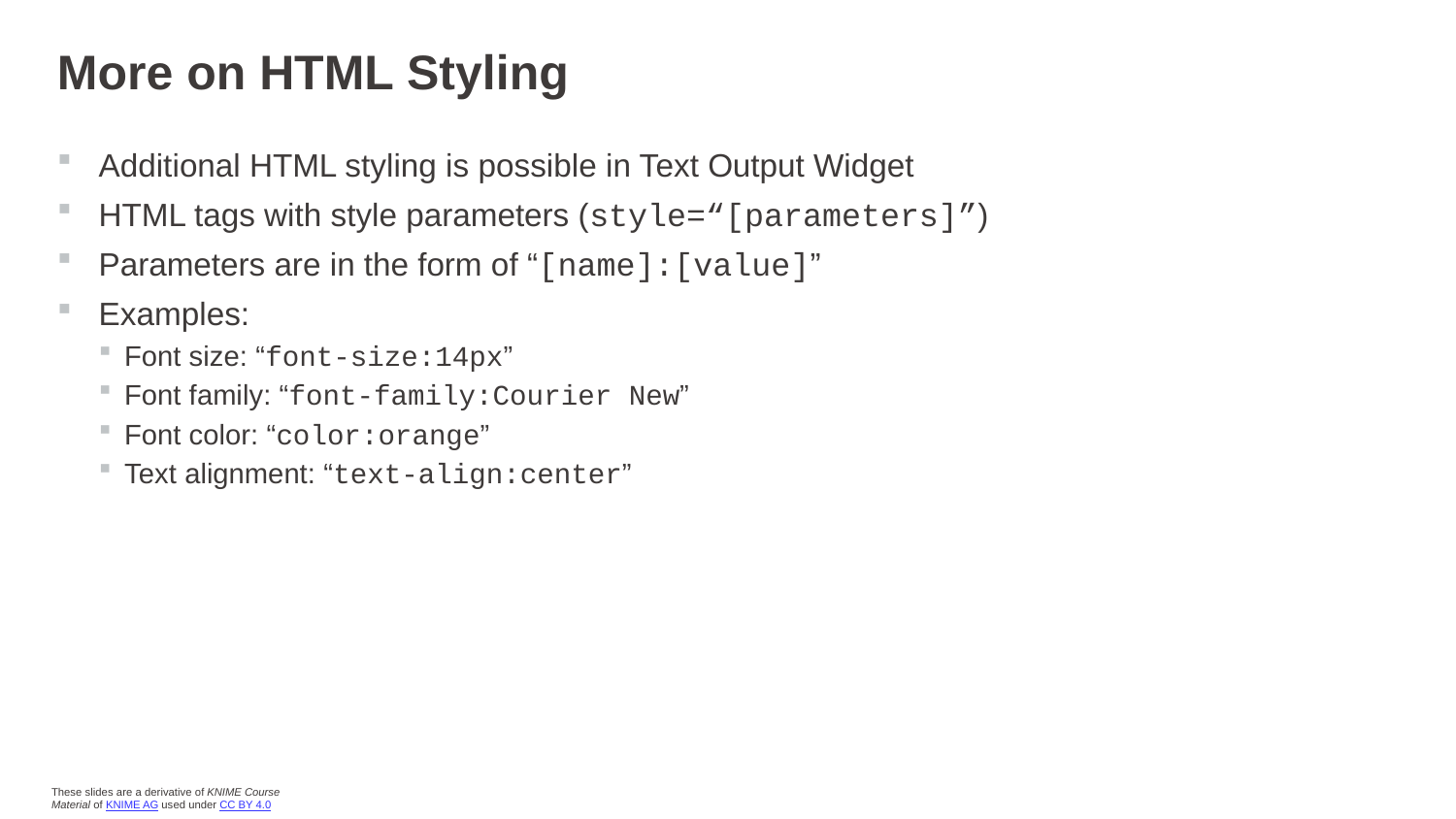

# More on HTML Styling
Additional HTML styling is possible in Text Output Widget
HTML tags with style parameters (style=“[parameters]”)
Parameters are in the form of “[name]:[value]”
Examples:
Font size: “font-size:14px”
Font family: “font-family:Courier New”
Font color: “color:orange”
Text alignment: “text-align:center”